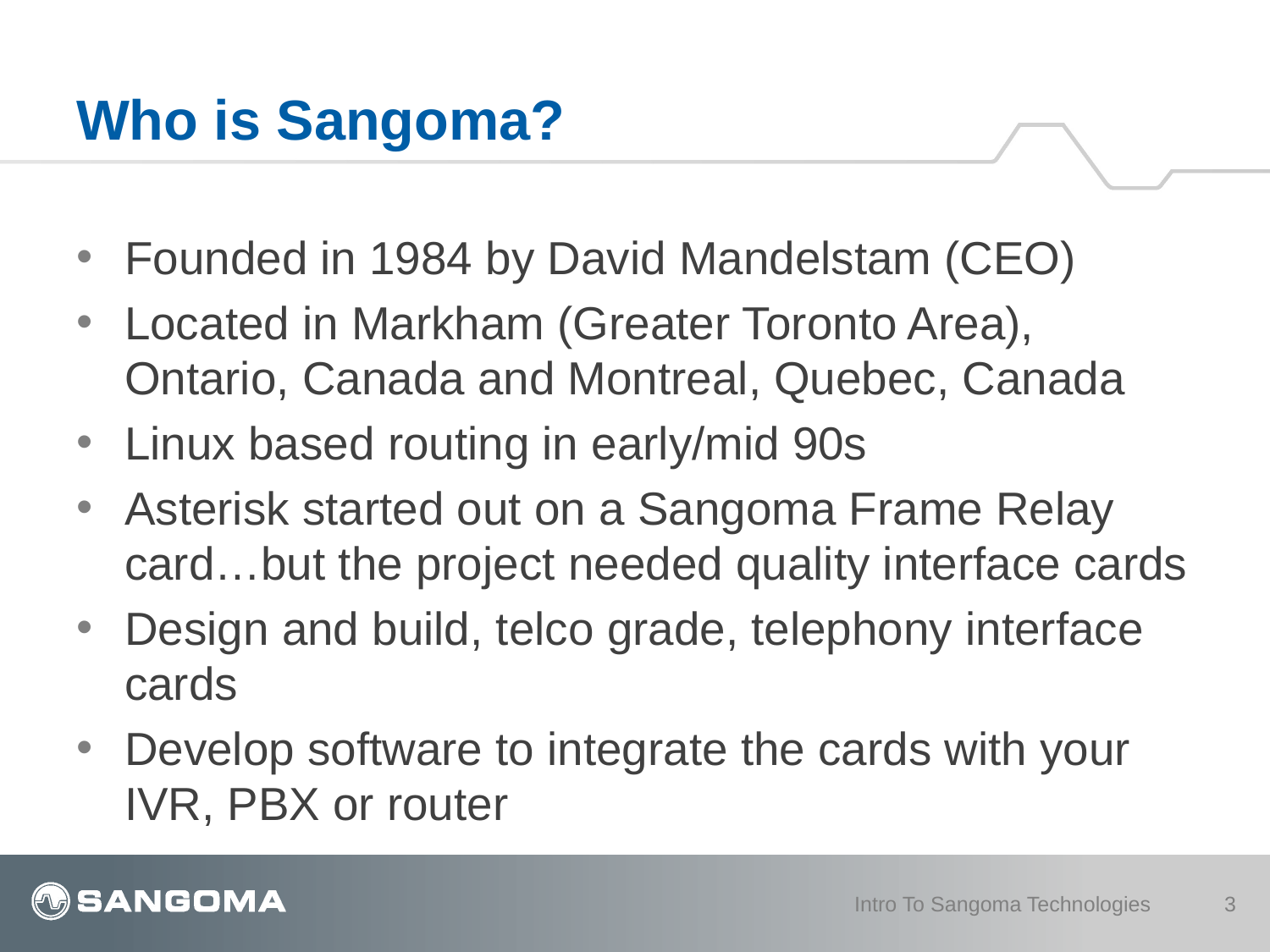

# Who is Sangoma?
Founded in 1984 by David Mandelstam (CEO)
Located in Markham (Greater Toronto Area), Ontario, Canada and Montreal, Quebec, Canada
Linux based routing in early/mid 90s
Asterisk started out on a Sangoma Frame Relay card…but the project needed quality interface cards
Design and build, telco grade, telephony interface cards
Develop software to integrate the cards with your IVR, PBX or router

Intro To Sangoma Technologies
3